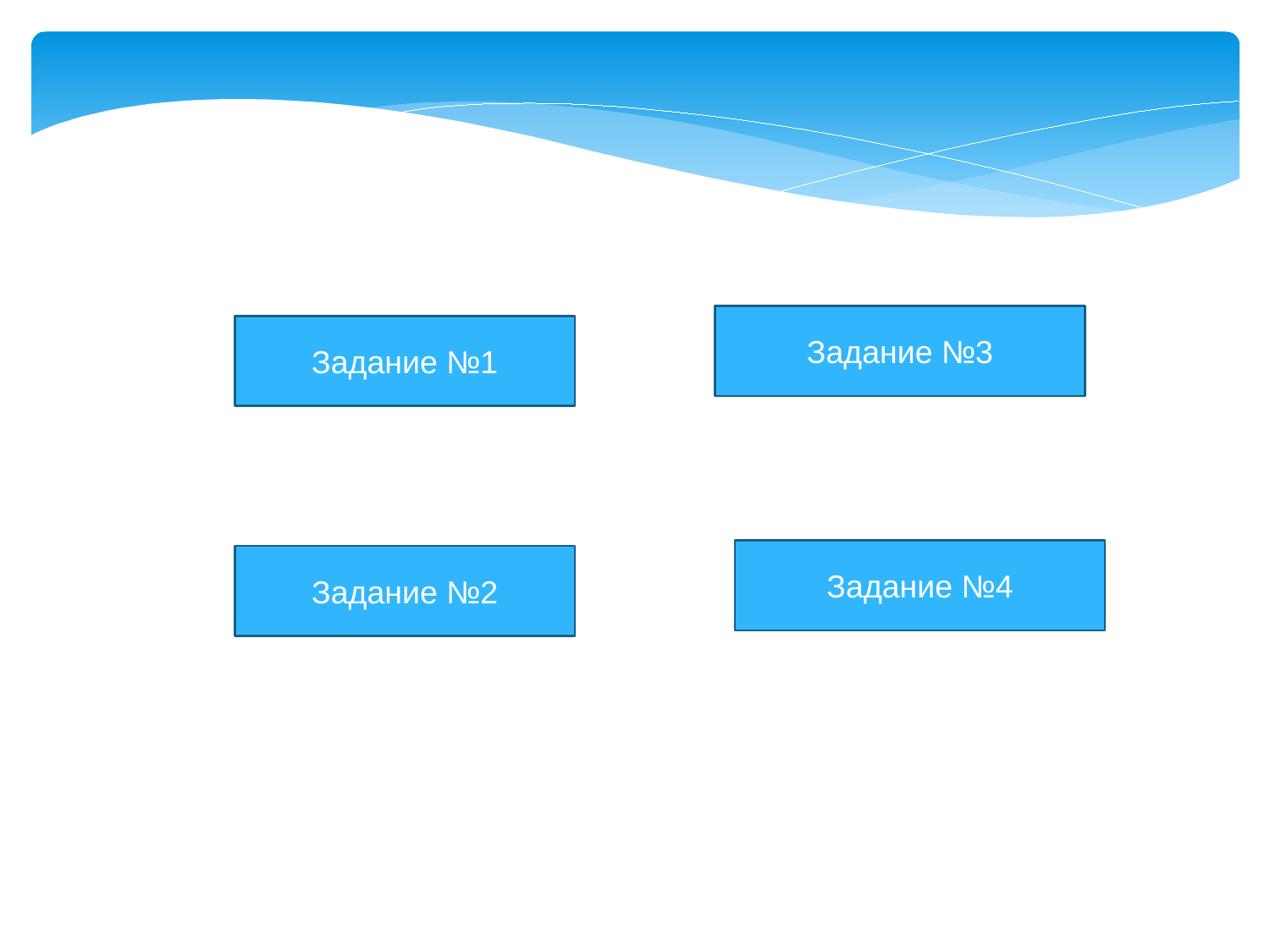

Задание №3
Задание №1
Задание №4
Задание №2